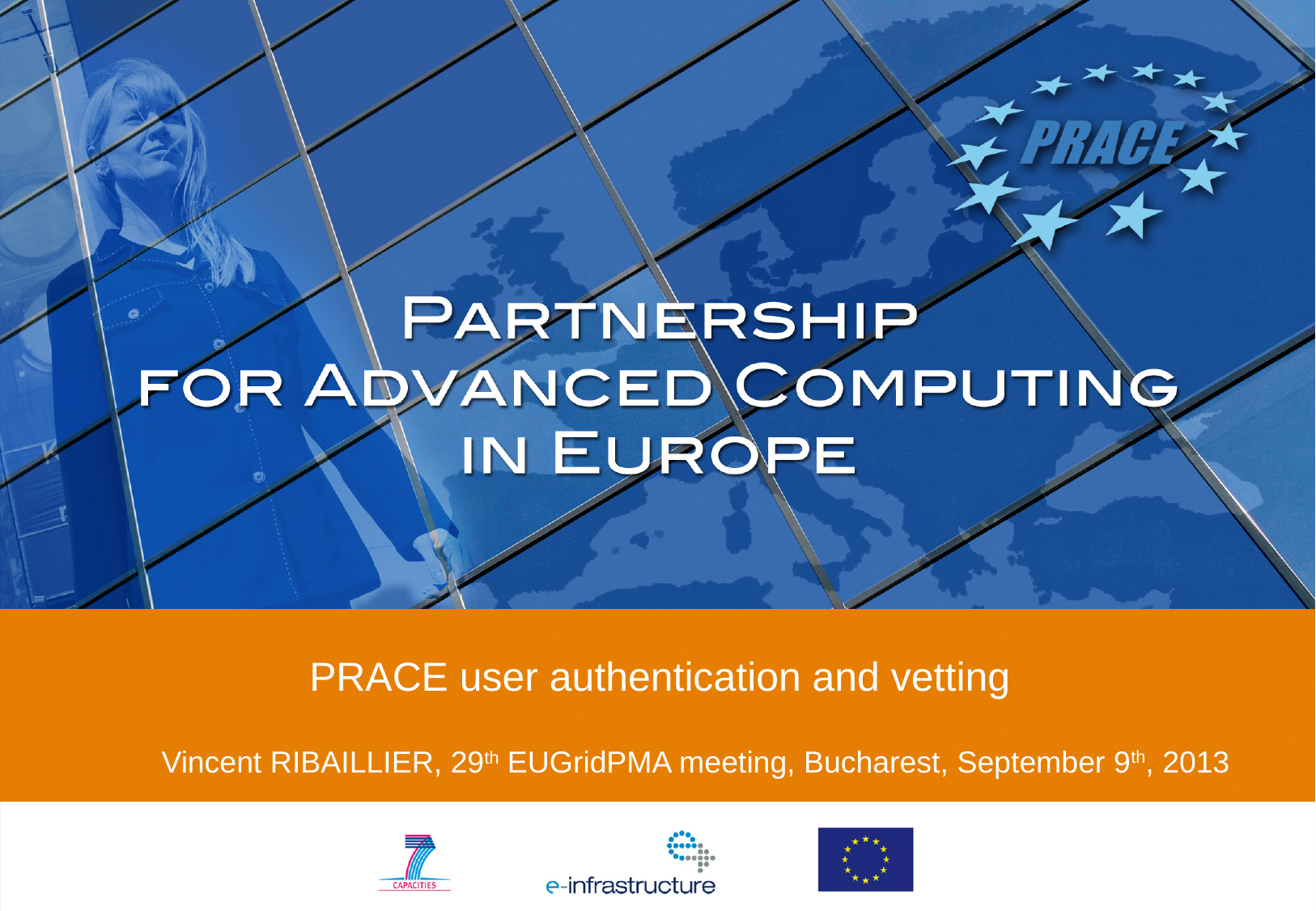

PRACE user authentication and vetting
Vincent RIBAILLIER, 29th EUGridPMA meeting, Bucharest, September 9th, 2013